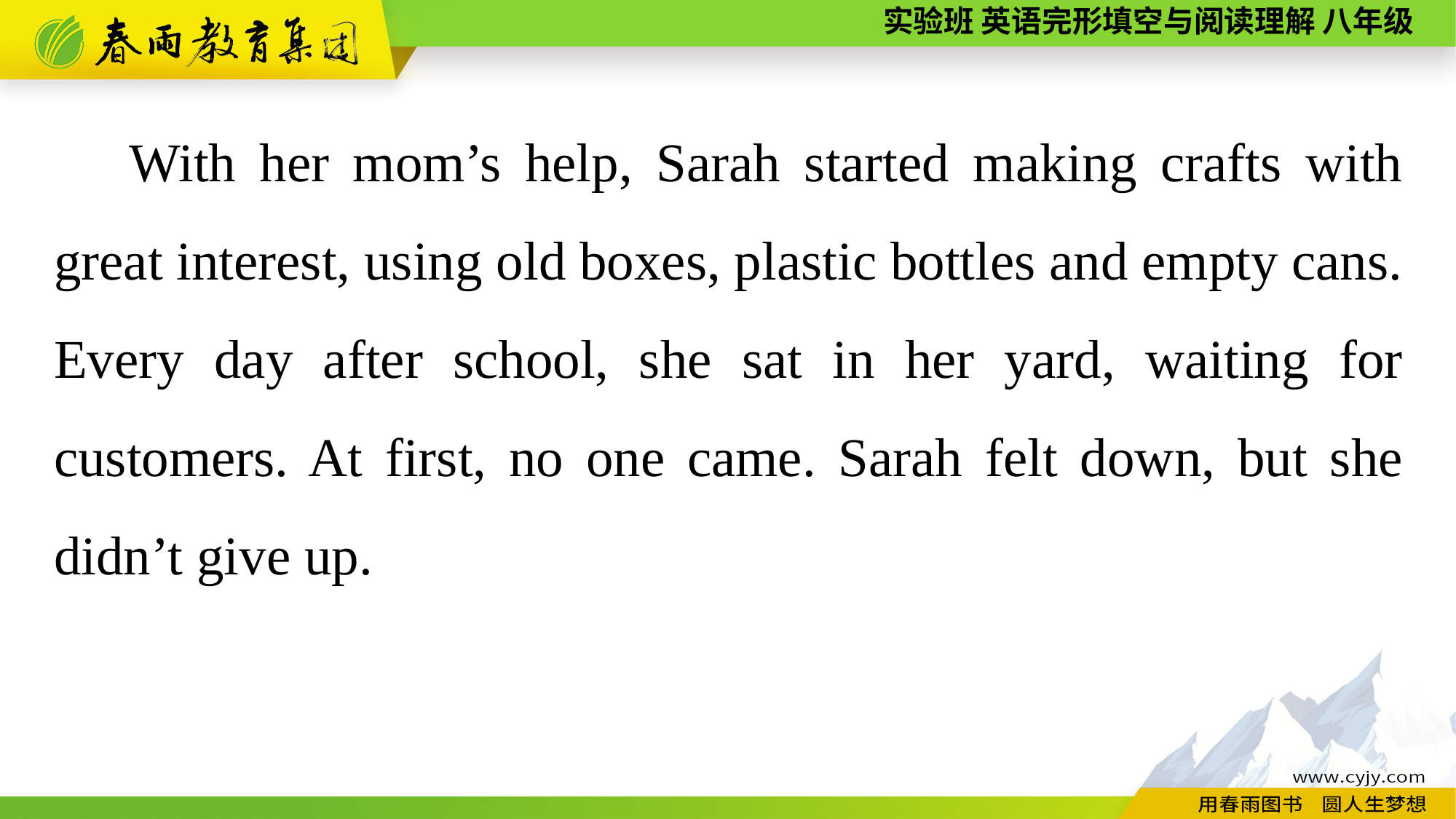

With her mom’s help, Sarah started making crafts with great interest, using old boxes, plastic bottles and empty cans. Every day after school, she sat in her yard, waiting for customers. At first, no one came. Sarah felt down, but she didn’t give up.